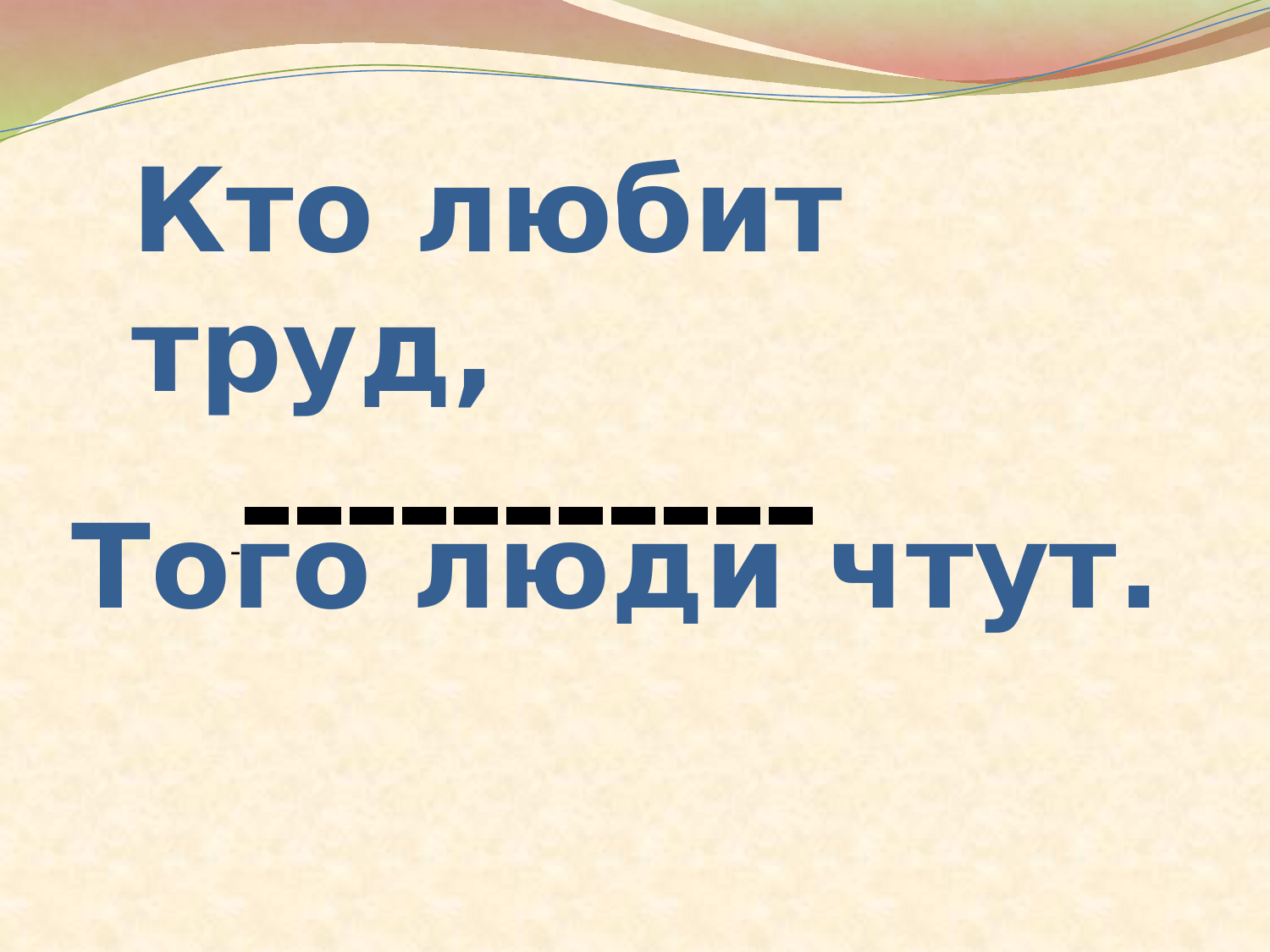

Кто любит труд,
------------
Того люди чтут.